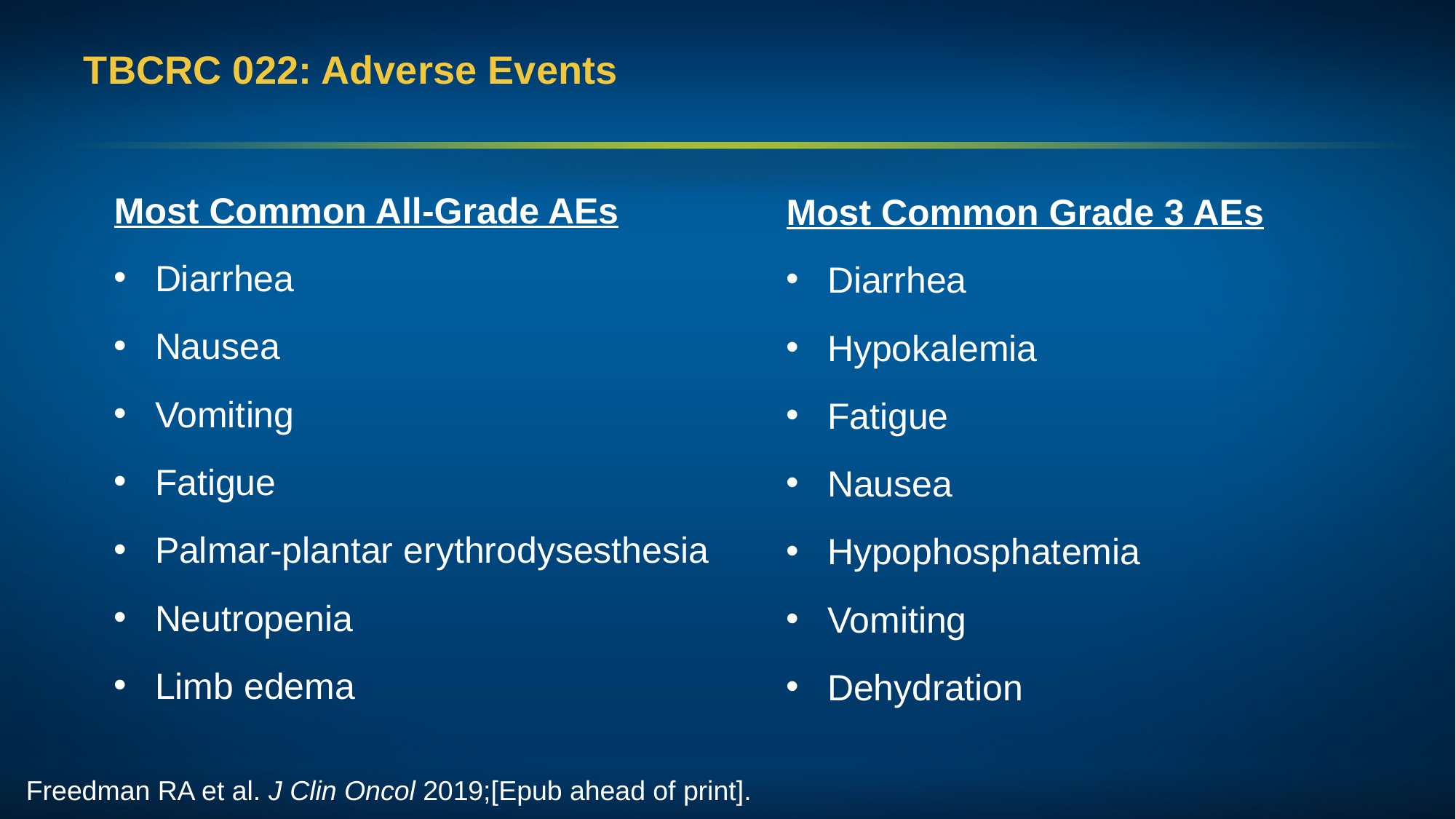

# TBCRC 022: Adverse Events
Most Common All-Grade AEs
Diarrhea
Nausea
Vomiting
Fatigue
Palmar-plantar erythrodysesthesia
Neutropenia
Limb edema
Most Common Grade 3 AEs
Diarrhea
Hypokalemia
Fatigue
Nausea
Hypophosphatemia
Vomiting
Dehydration

Freedman RA et al. J Clin Oncol 2019;[Epub ahead of print].